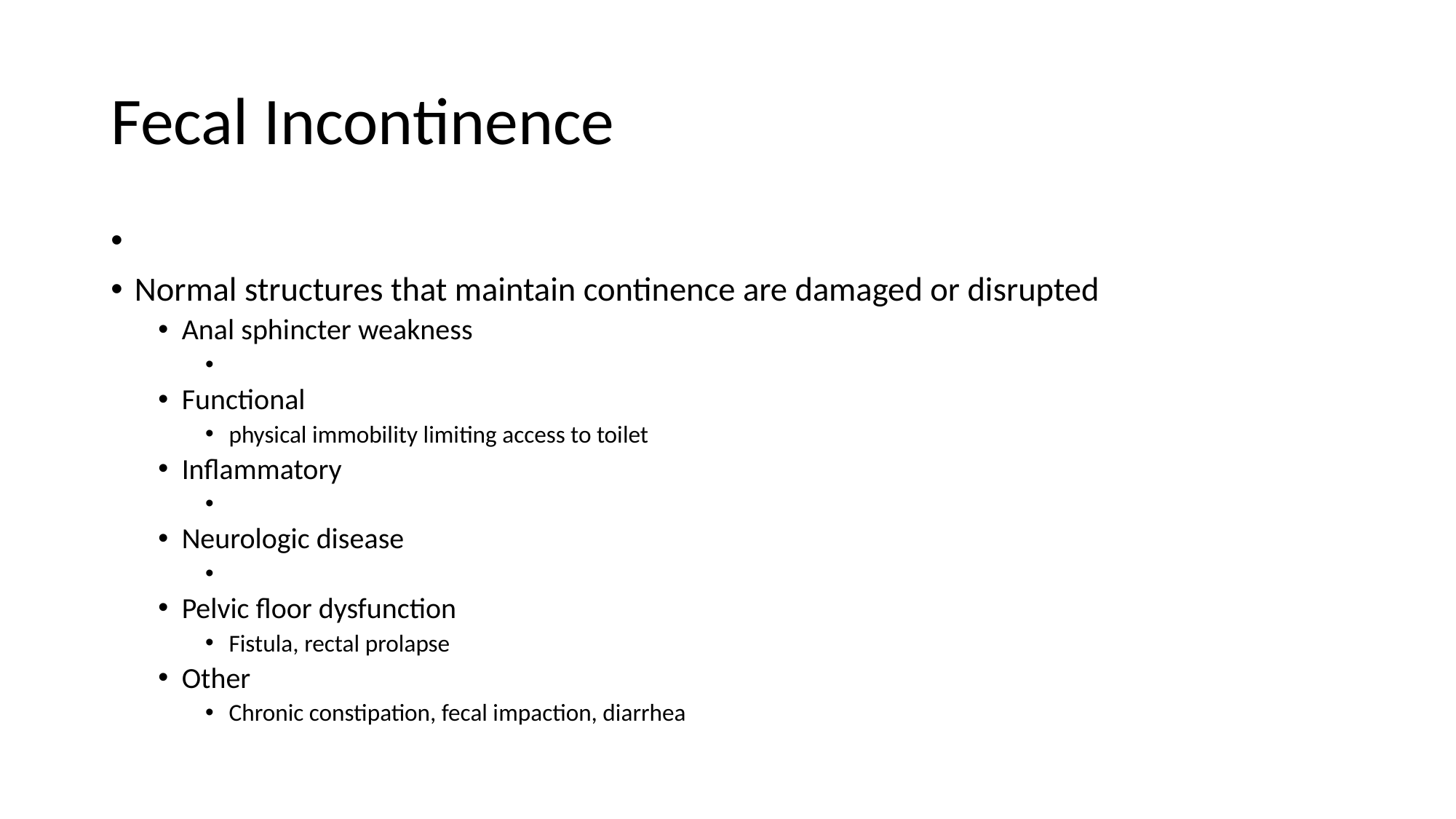

# Fecal Incontinence

Normal structures that maintain continence are damaged or disrupted
Anal sphincter weakness

Functional
physical immobility limiting access to toilet
Inflammatory

Neurologic disease

Pelvic floor dysfunction
Fistula, rectal prolapse
Other
Chronic constipation, fecal impaction, diarrhea